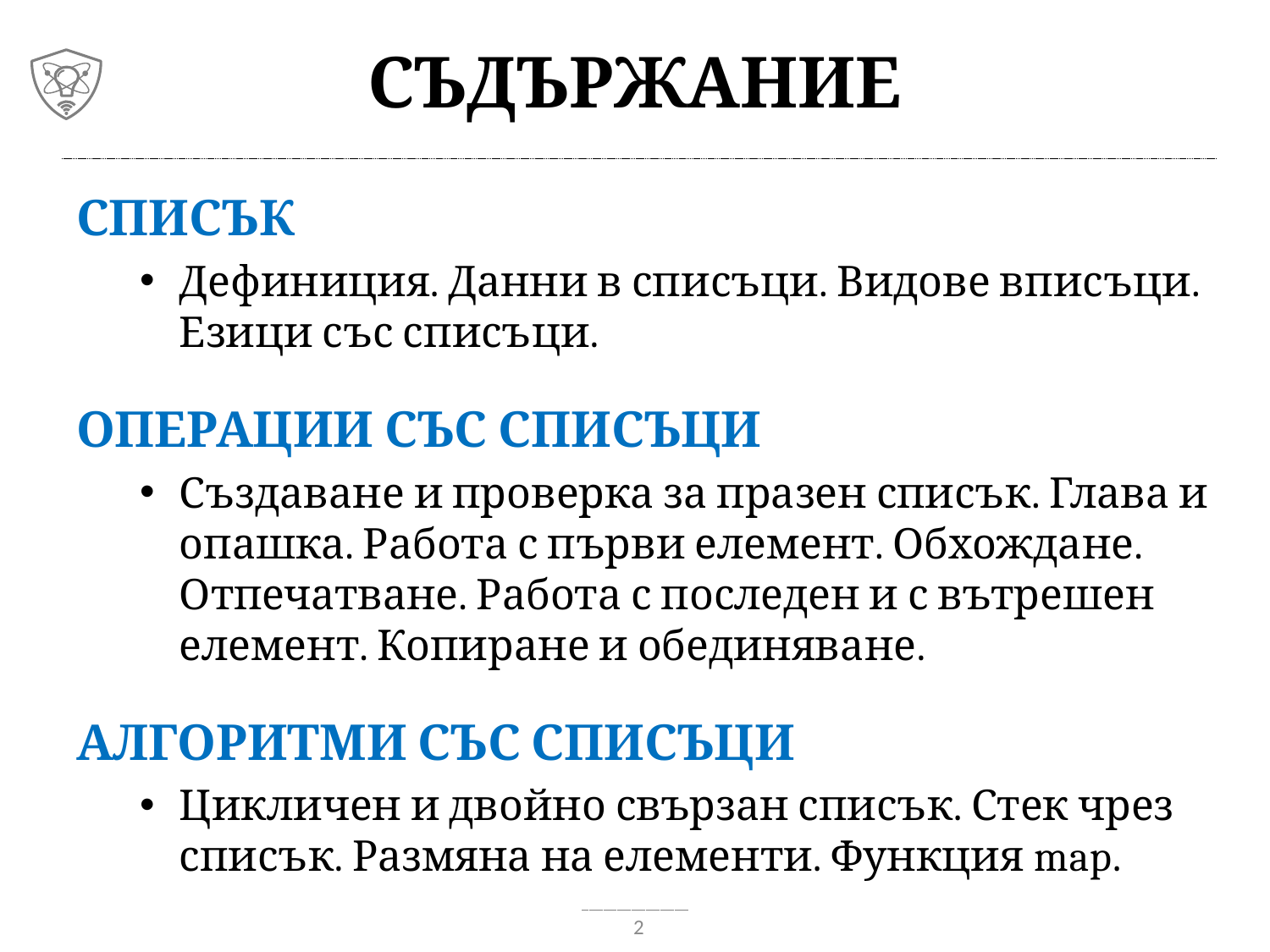

# Съдържание
Списък
Дефиниция. Данни в списъци. Видове вписъци. Езици със списъци.
Операции със списъци
Създаване и проверка за празен списък. Глава и опашка. Работа с първи елемент. Обхождане. Отпечатване. Работа с последен и с вътрешен елемент. Копиране и обединяване.
Алгоритми със списъци
Цикличен и двойно свързан списък. Стек чрез списък. Размяна на елементи. Функция map.

2